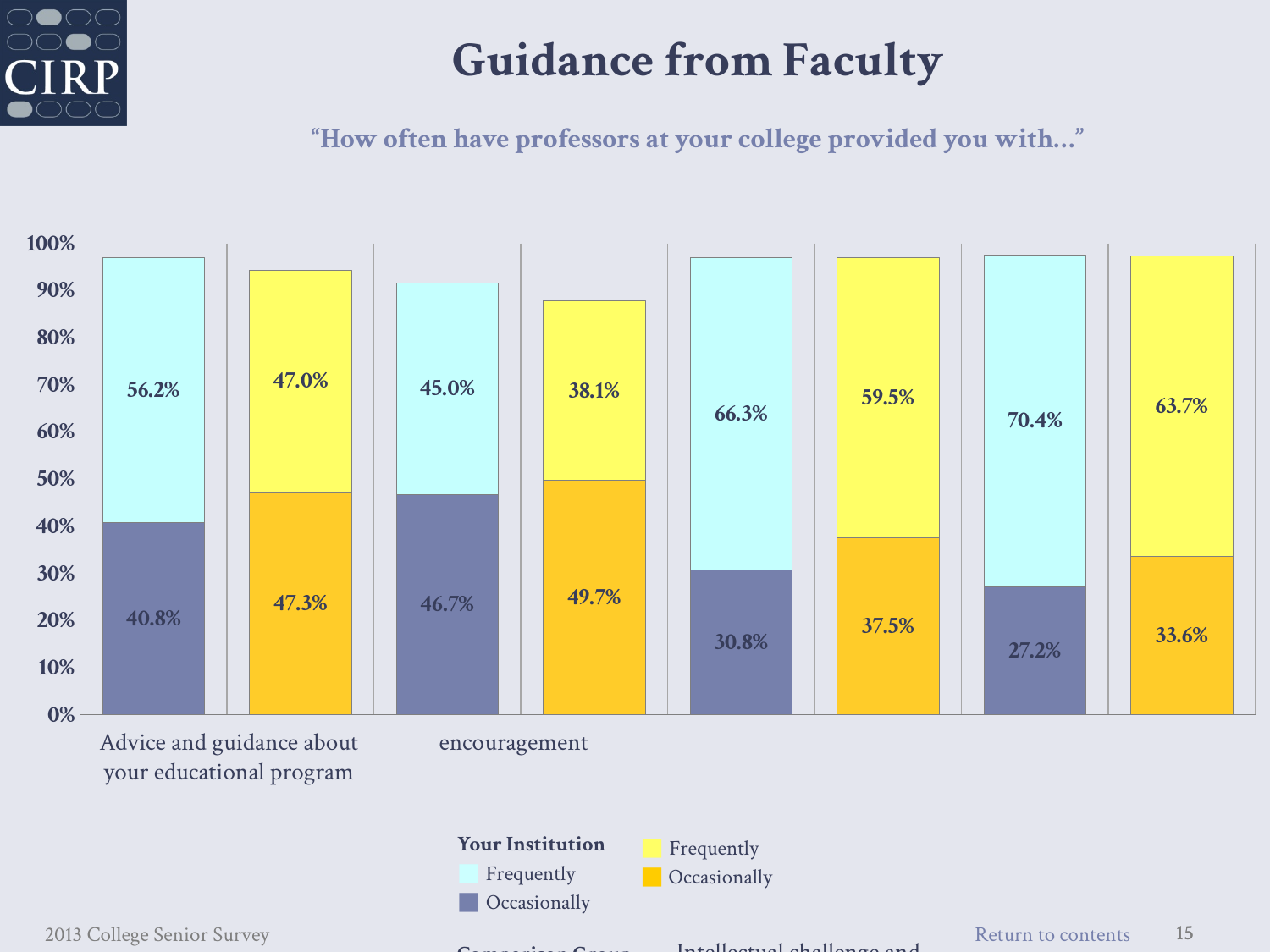

Guidance from Faculty
“How often have professors at your college provided you with…”

### Chart

| Category | occasionally | frequently |
|---|---|---|
| Advice and guidance about your educational program | 0.408 | 0.562 |
| comp | 0.473 | 0.47 |
| Emotional support and encouragement | 0.467 | 0.45 |
| comp | 0.497 | 0.381 |
| Honest feedback about your skills and abilities | 0.308 | 0.663 |
| comp | 0.375 | 0.595 |
| Intellectual challenge and stimulation | 0.272 | 0.704 |
| comp | 0.336 | 0.637 |
Advice and guidance about your educational program

Emotional support and encouragement

Honest feedback about your skills and abilities

Intellectual challenge and stimulation

Your Institution
■ Frequently
■ Occasionally

Comparison Group
■ Frequently
■ Occasionally

2013 College Senior Survey
15
15